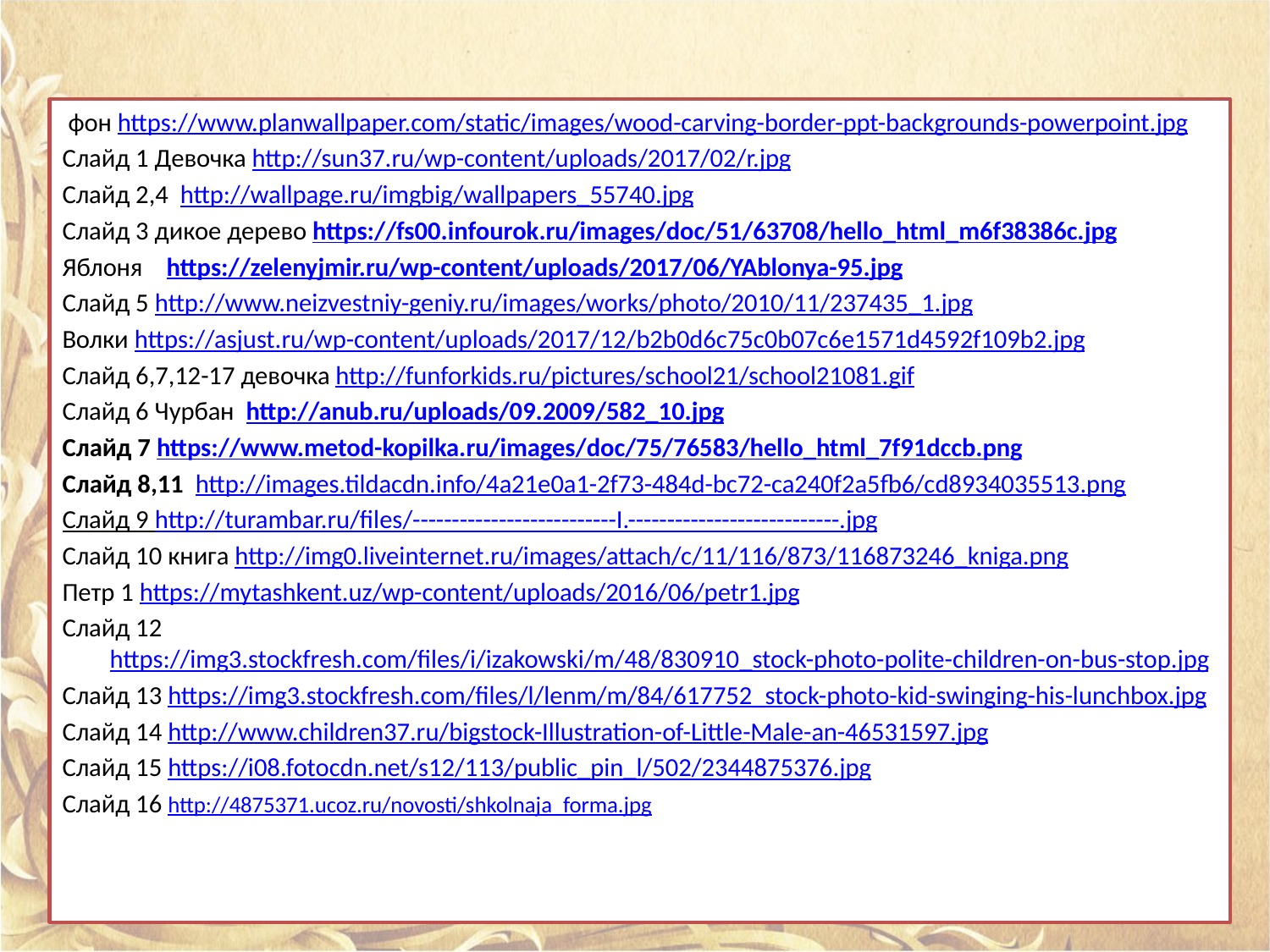

фон https://www.planwallpaper.com/static/images/wood-carving-border-ppt-backgrounds-powerpoint.jpg
Слайд 1 Девочка http://sun37.ru/wp-content/uploads/2017/02/r.jpg
Слайд 2,4  http://wallpage.ru/imgbig/wallpapers_55740.jpg
Слайд 3 дикое дерево https://fs00.infourok.ru/images/doc/51/63708/hello_html_m6f38386c.jpg
Яблоня    https://zelenyjmir.ru/wp-content/uploads/2017/06/YAblonya-95.jpg
Слайд 5 http://www.neizvestniy-geniy.ru/images/works/photo/2010/11/237435_1.jpg
Волки https://asjust.ru/wp-content/uploads/2017/12/b2b0d6c75c0b07c6e1571d4592f109b2.jpg
Слайд 6,7,12-17 девочка http://funforkids.ru/pictures/school21/school21081.gif
Слайд 6 Чурбан  http://anub.ru/uploads/09.2009/582_10.jpg
Слайд 7 https://www.metod-kopilka.ru/images/doc/75/76583/hello_html_7f91dccb.png
Слайд 8,11  http://images.tildacdn.info/4a21e0a1-2f73-484d-bc72-ca240f2a5fb6/cd8934035513.png
Слайд 9 http://turambar.ru/files/--------------------------I.---------------------------.jpg
Слайд 10 книга http://img0.liveinternet.ru/images/attach/c/11/116/873/116873246_kniga.png
Петр 1 https://mytashkent.uz/wp-content/uploads/2016/06/petr1.jpg
Слайд 12 https://img3.stockfresh.com/files/i/izakowski/m/48/830910_stock-photo-polite-children-on-bus-stop.jpg
Слайд 13 https://img3.stockfresh.com/files/l/lenm/m/84/617752_stock-photo-kid-swinging-his-lunchbox.jpg
Слайд 14 http://www.children37.ru/bigstock-Illustration-of-Little-Male-an-46531597.jpg
Слайд 15 https://i08.fotocdn.net/s12/113/public_pin_l/502/2344875376.jpg
Слайд 16 http://4875371.ucoz.ru/novosti/shkolnaja_forma.jpg